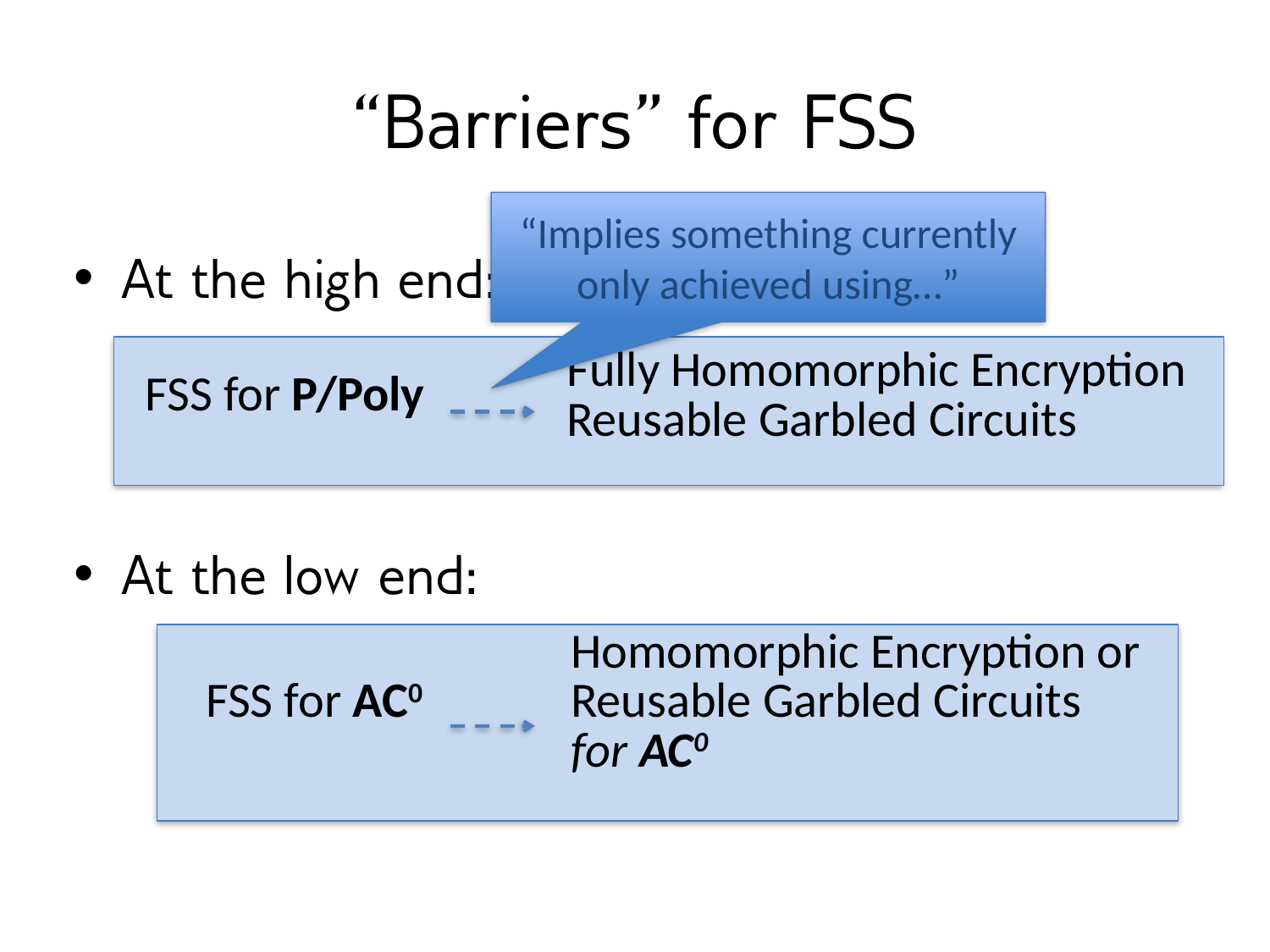

# “Barriers” for FSS
“Implies something currently only achieved using…”
At the high end:

At the low end:

| FSS for P/Poly |  | Fully Homomorphic Encryption Reusable Garbled Circuits |
| --- | --- | --- |

| FSS for AC0 |  | Homomorphic Encryption or Reusable Garbled Circuits for AC0 |
| --- | --- | --- |